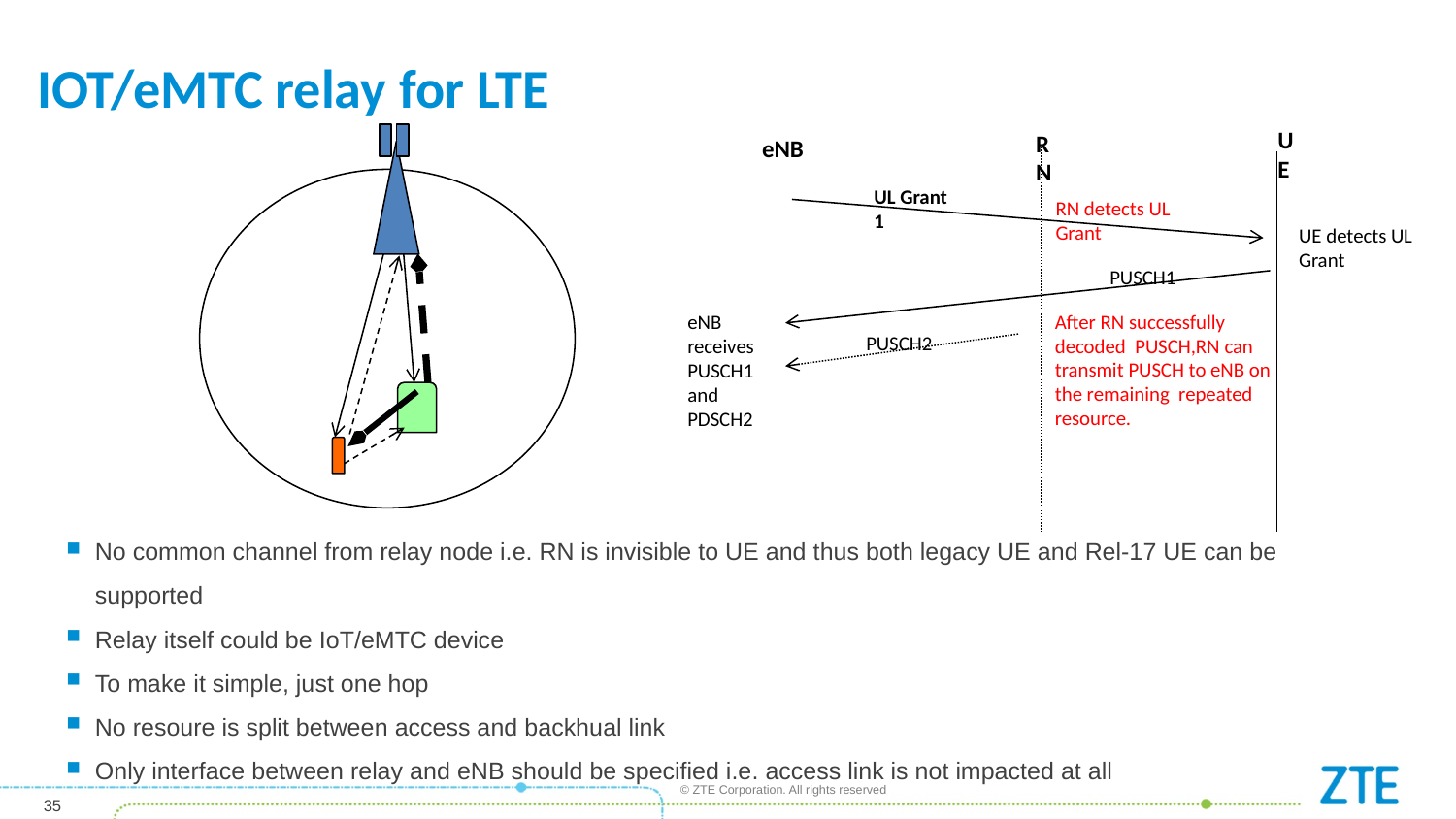

# IOT/eMTC relay for LTE
UE
RN
eNB
UL Grant 1
RN detects UL Grant
UE detects UL Grant
 PUSCH1
After RN successfully decoded  PUSCH,RN can transmit PUSCH to eNB on the remaining  repeated resource.
eNB receives PUSCH1 and PDSCH2
PUSCH2

No common channel from relay node i.e. RN is invisible to UE and thus both legacy UE and Rel-17 UE can be supported
Relay itself could be IoT/eMTC device
To make it simple, just one hop
No resoure is split between access and backhual link
Only interface between relay and eNB should be specified i.e. access link is not impacted at all